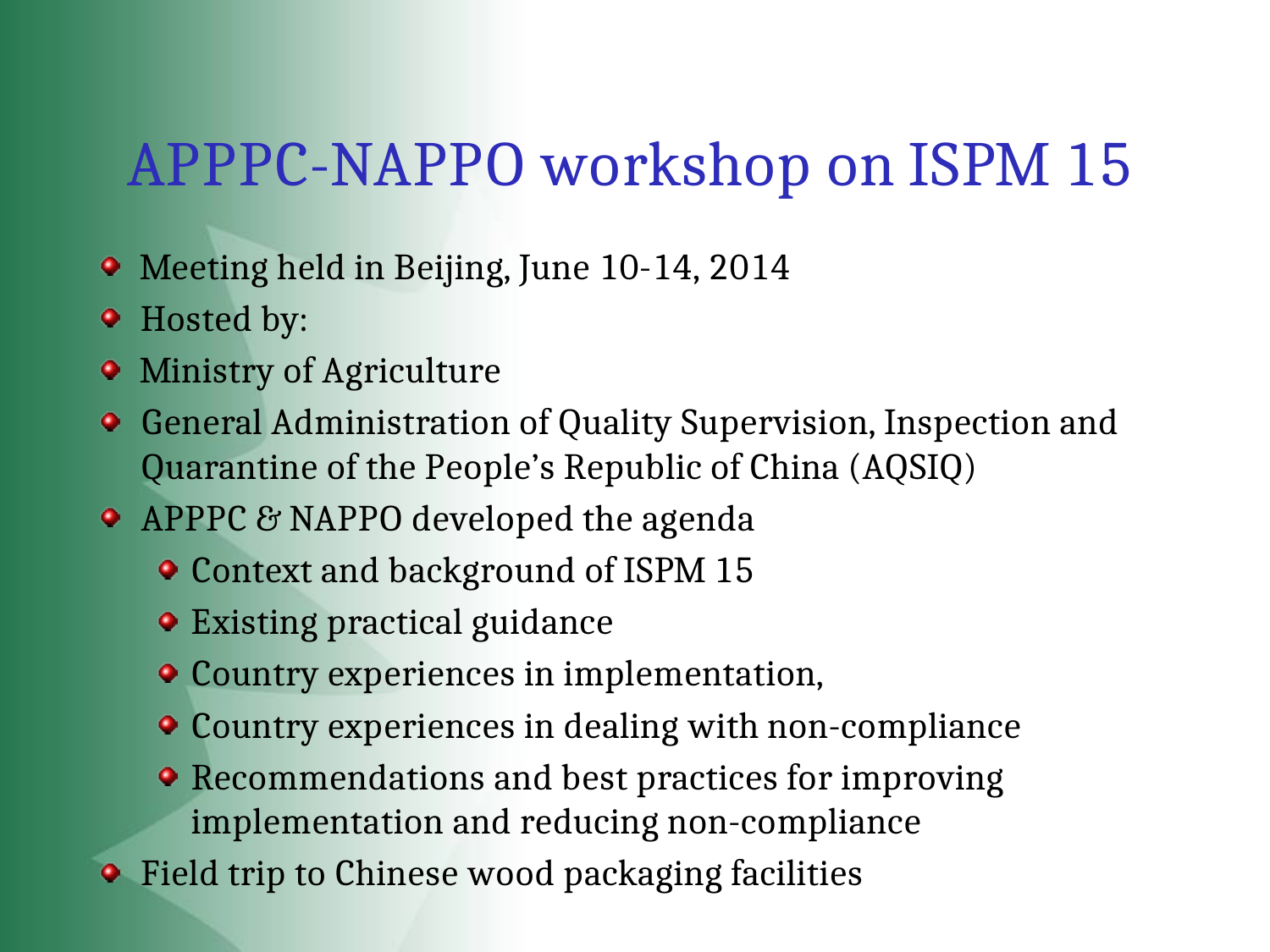

# APPPC-NAPPO workshop on ISPM 15
Meeting held in Beijing, June 10-14, 2014
Hosted by:
Ministry of Agriculture
General Administration of Quality Supervision, Inspection and Quarantine of the People’s Republic of China (AQSIQ)
APPPC & NAPPO developed the agenda
Context and background of ISPM 15
Existing practical guidance
Country experiences in implementation,
Country experiences in dealing with non-compliance
Recommendations and best practices for improving implementation and reducing non-compliance
Field trip to Chinese wood packaging facilities